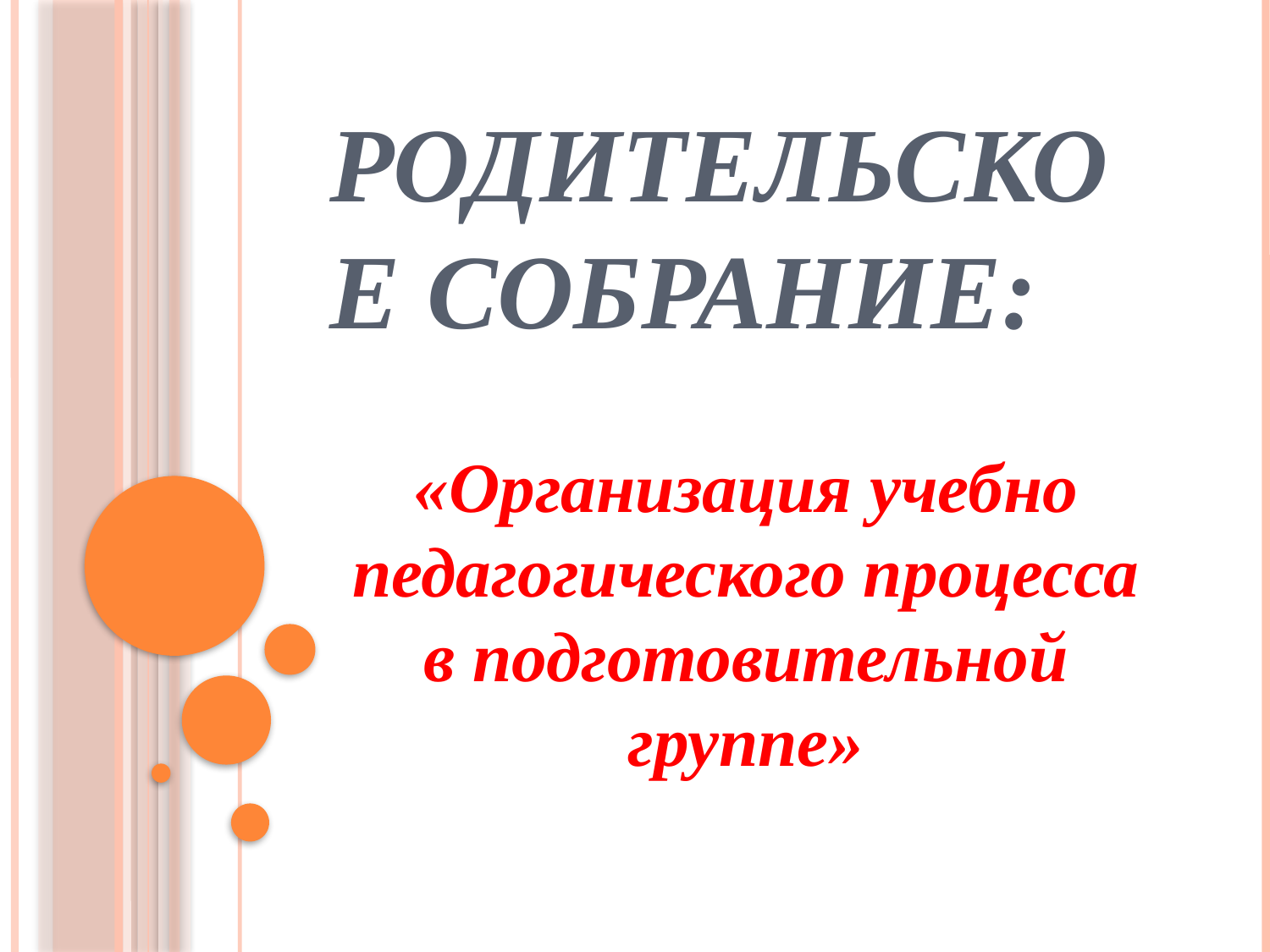

# Родительское собрание:
«Организация учебно педагогического процесса в подготовительной группе»